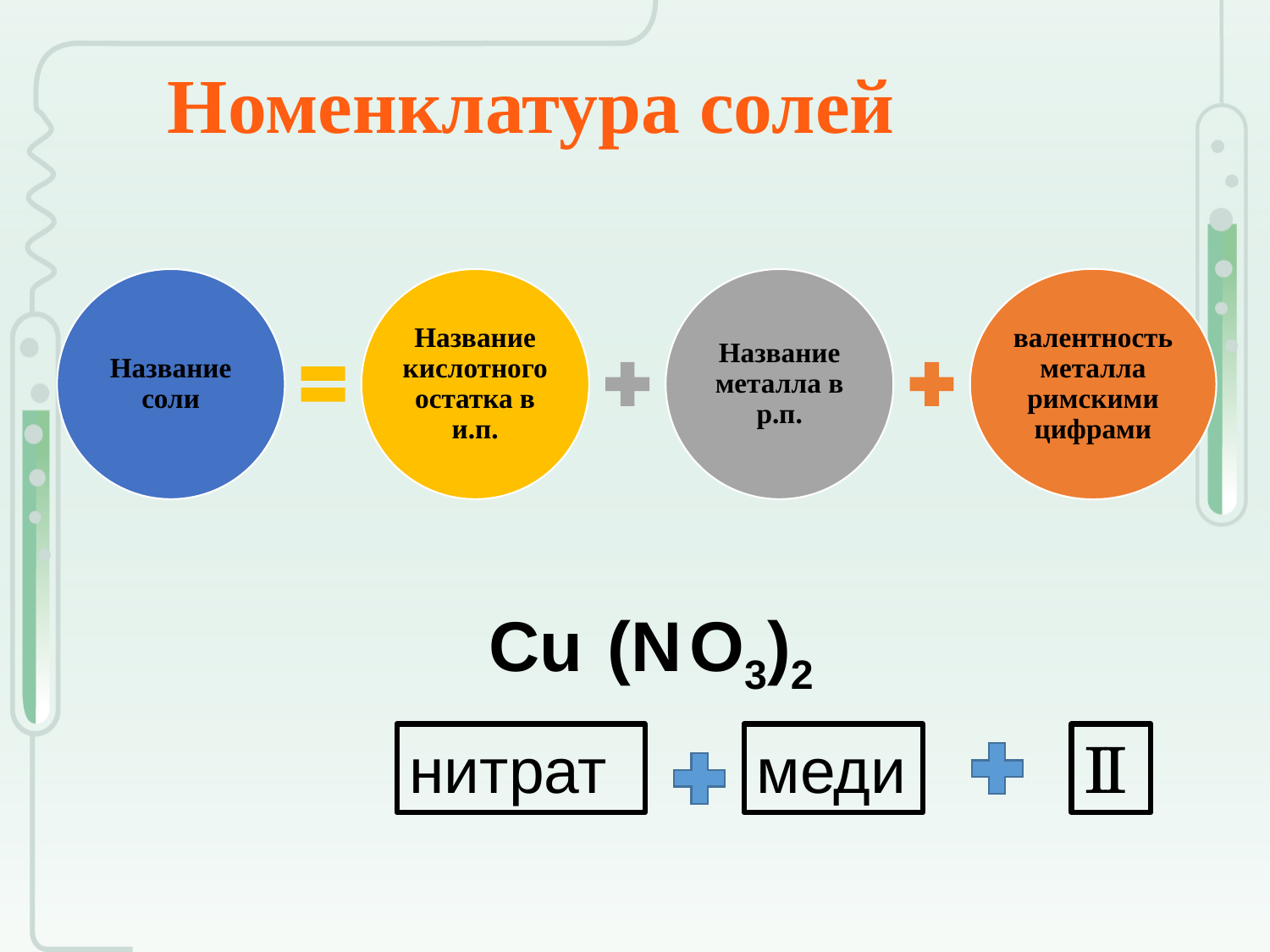

# Номенклатура солей
валентность металла римскими цифрами

Название металла в р.п.

Название кислотного остатка в и.п.

Название соли
Сu (NО3)2
нитрат
меди
II